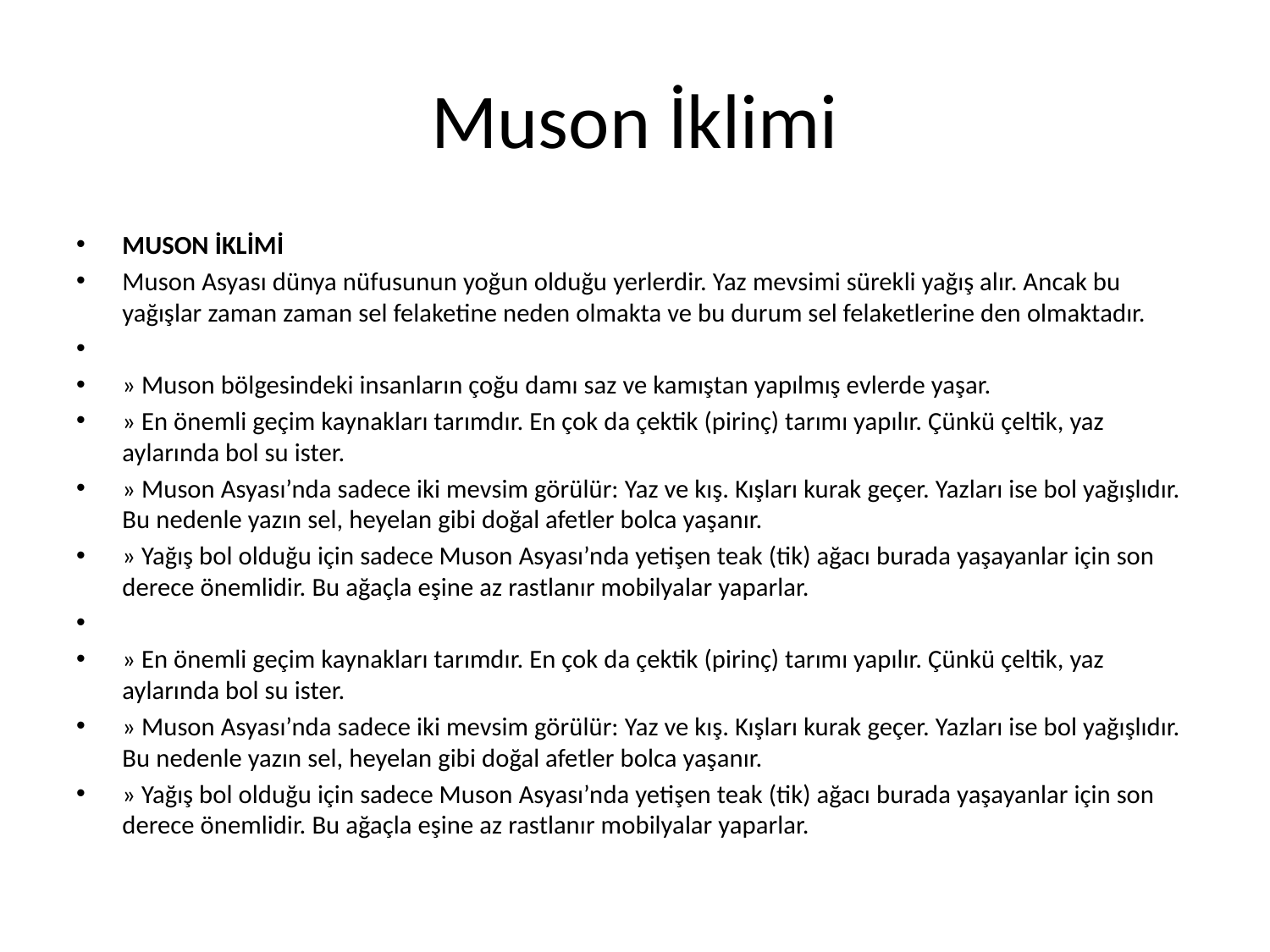

# Muson İklimi
MUSON İKLİMİ
Muson Asyası dünya nüfusunun yoğun olduğu yerlerdir. Yaz mevsimi sürekli yağış alır. Ancak bu yağışlar zaman zaman sel felaketine neden olmakta ve bu durum sel felaketlerine den olmaktadır.

» Muson bölgesindeki insanların çoğu damı saz ve kamıştan yapılmış evlerde yaşar.
» En önemli geçim kaynakları tarımdır. En çok da çektik (pirinç) tarımı yapılır. Çünkü çeltik, yaz aylarında bol su ister.
» Muson Asyası’nda sadece iki mevsim görülür: Yaz ve kış. Kışları kurak geçer. Yazları ise bol yağışlıdır. Bu nedenle yazın sel, heyelan gibi doğal afetler bolca yaşanır.
» Yağış bol olduğu için sadece Muson Asyası’nda yetişen teak (tik) ağacı burada yaşayanlar için son derece önemlidir. Bu ağaçla eşine az rastlanır mobilyalar yaparlar.

» En önemli geçim kaynakları tarımdır. En çok da çektik (pirinç) tarımı yapılır. Çünkü çeltik, yaz aylarında bol su ister.
» Muson Asyası’nda sadece iki mevsim görülür: Yaz ve kış. Kışları kurak geçer. Yazları ise bol yağışlıdır. Bu nedenle yazın sel, heyelan gibi doğal afetler bolca yaşanır.
» Yağış bol olduğu için sadece Muson Asyası’nda yetişen teak (tik) ağacı burada yaşayanlar için son derece önemlidir. Bu ağaçla eşine az rastlanır mobilyalar yaparlar.